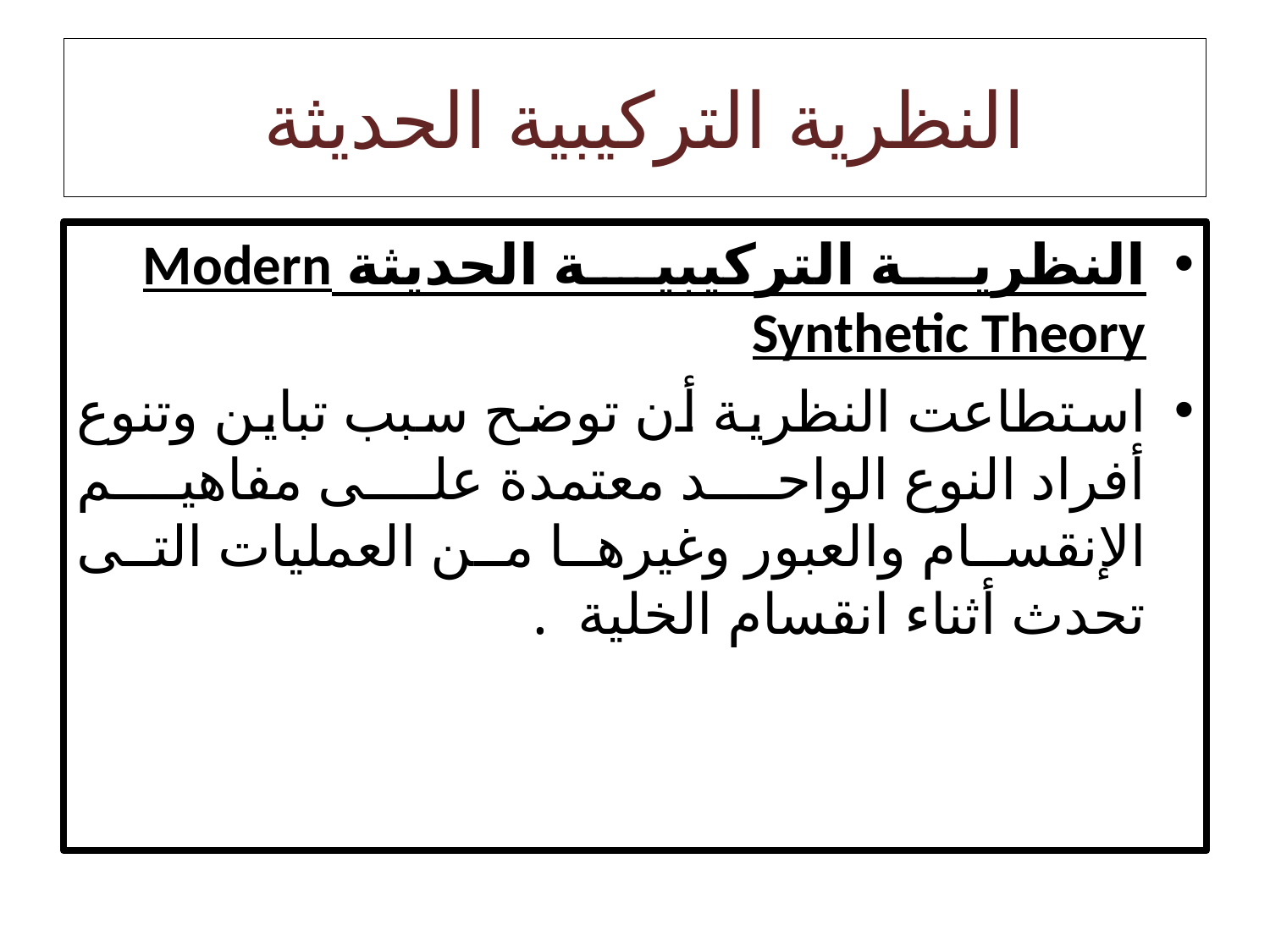

# النظرية التركيبية الحديثة
النظرية التركيبية الحديثة Modern Synthetic Theory
استطاعت النظرية أن توضح سبب تباين وتنوع أفراد النوع الواحد معتمدة على مفاهيم الإنقسام والعبور وغيرها من العمليات التى تحدث أثناء انقسام الخلية  .